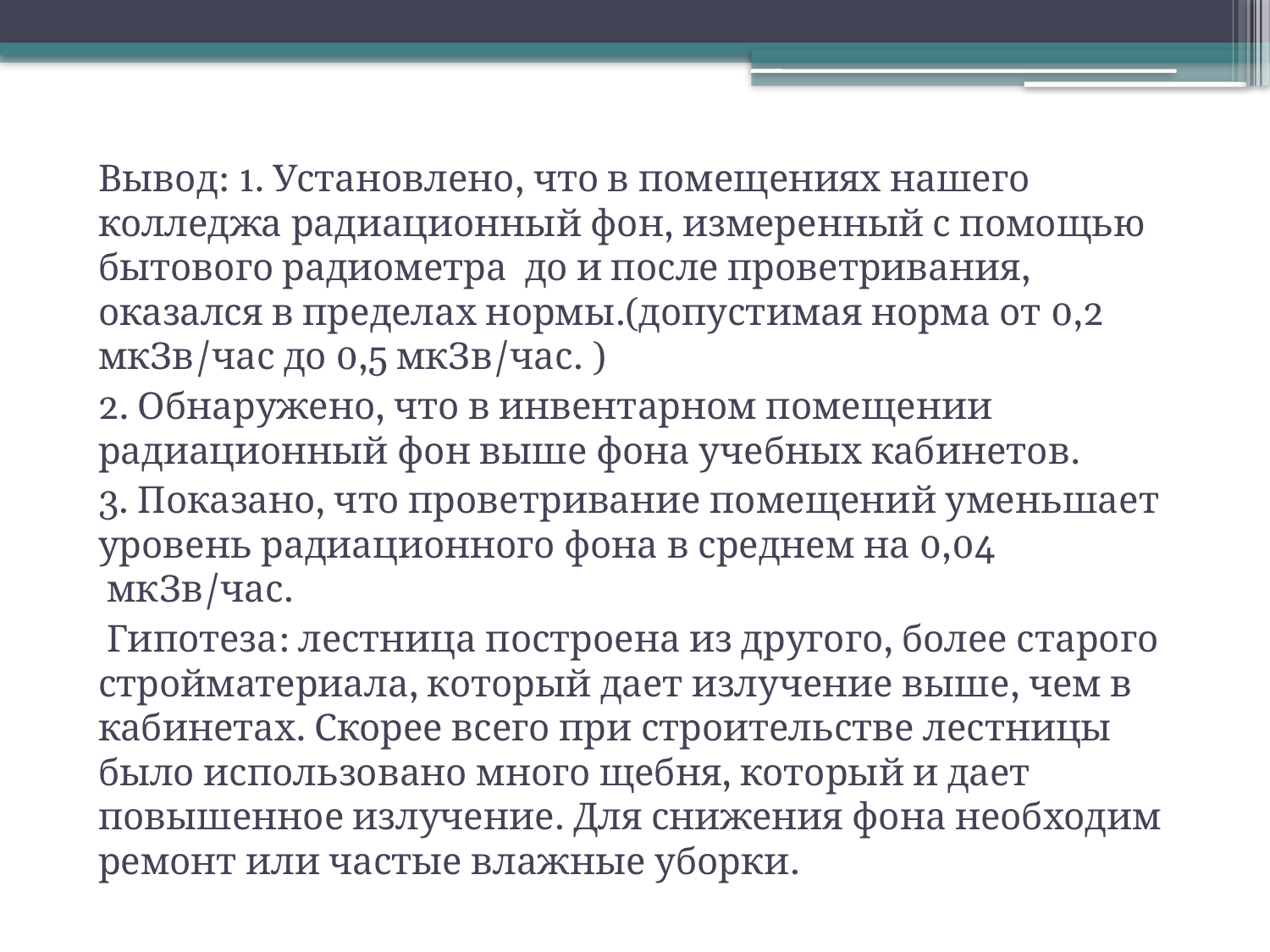

Вывод: 1. Установлено, что в помещениях нашего колледжа радиационный фон, измеренный с помощью бытового радиометра  до и после проветривания, оказался в пределах нормы.(допустимая норма от 0,2 мкЗв/час до 0,5 мкЗв/час. )
2. Обнаружено, что в инвентарном помещении радиационный фон выше фона учебных кабинетов.
3. Показано, что проветривание помещений уменьшает уровень радиационного фона в среднем на 0,04  мкЗв/час.
 Гипотеза: лестница построена из другого, более старого стройматериала, который дает излучение выше, чем в кабинетах. Скорее всего при строительстве лестницы было использовано много щебня, который и дает повышенное излучение. Для снижения фона необходим ремонт или частые влажные уборки.